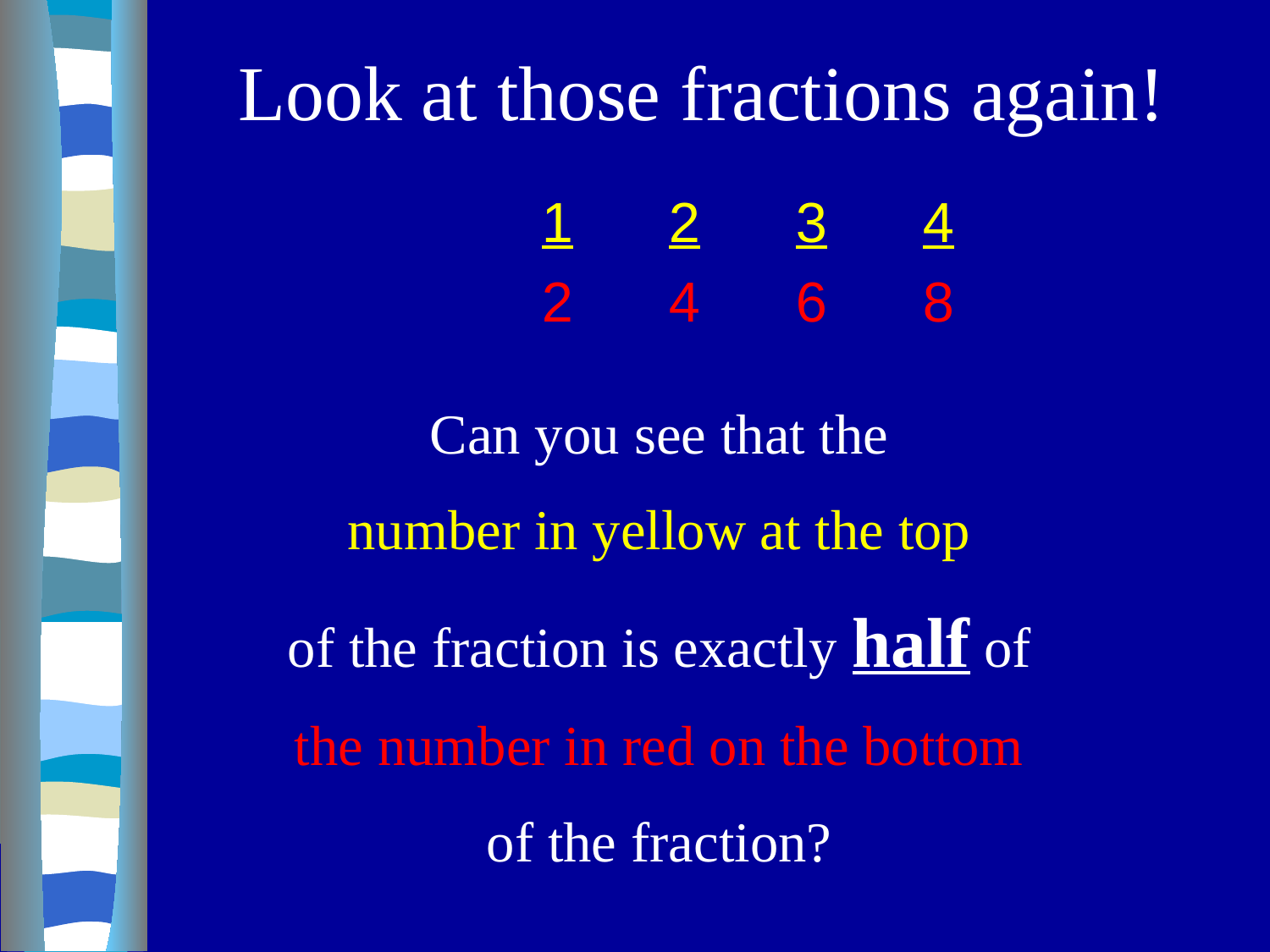

# Look at those fractions again!
			1	2	3	4
			2	4	6	8

Can you see that the
number in yellow at the top
of the fraction is exactly half of
the number in red on the bottom
of the fraction?